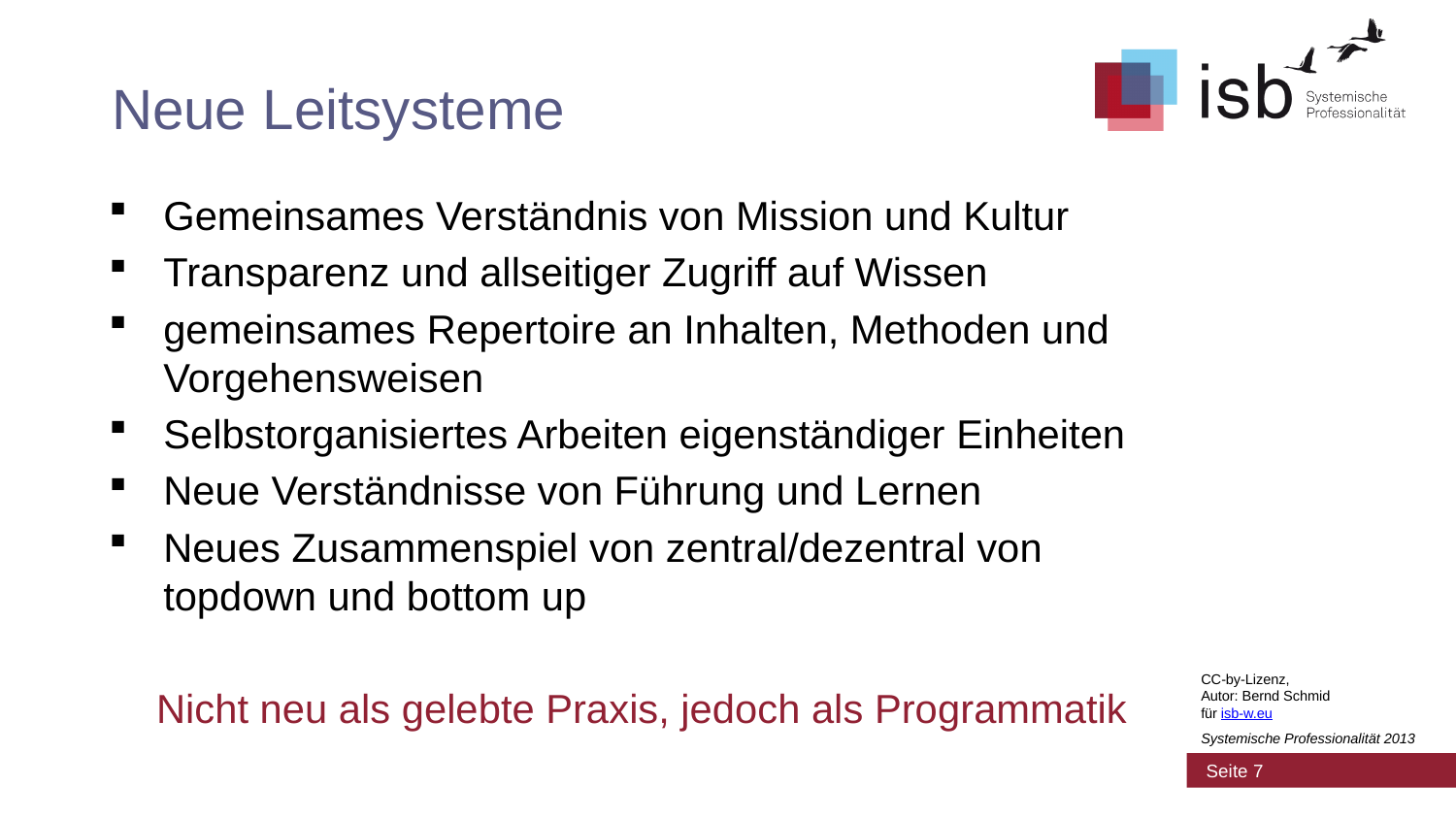

# Neue Leitsysteme
Gemeinsames Verständnis von Mission und Kultur
Transparenz und allseitiger Zugriff auf Wissen
gemeinsames Repertoire an Inhalten, Methoden und Vorgehensweisen
Selbstorganisiertes Arbeiten eigenständiger Einheiten
Neue Verständnisse von Führung und Lernen
Neues Zusammenspiel von zentral/dezentral von
topdown und bottom up

Nicht neu als gelebte Praxis, jedoch als Programmatik

CC-by-Lizenz,
Autor: Bernd Schmid
für isb-w.eu
Systemische Professionalität 2013
 Seite 7